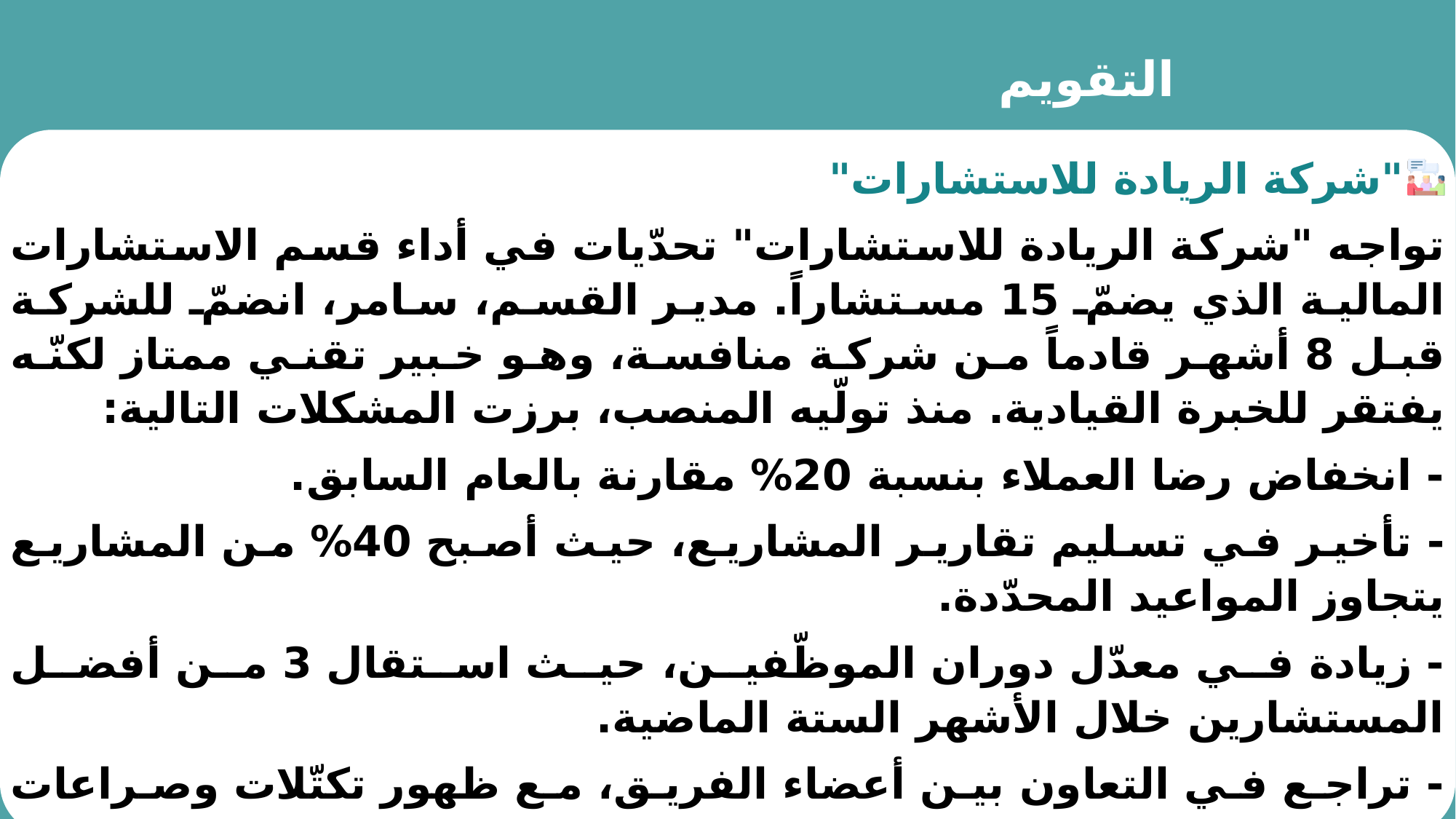

التقويم

"شركة الريادة للاستشارات"
تواجه "شركة الريادة للاستشارات" تحدّيات في أداء قسم الاستشارات المالية الذي يضمّ 15 مستشاراً. مدير القسم، سامر، انضمّ للشركة قبل 8 أشهر قادماً من شركة منافسة، وهو خبير تقني ممتاز لكنّه يفتقر للخبرة القيادية. منذ تولّيه المنصب، برزت المشكلات التالية:
- انخفاض رضا العملاء بنسبة 20% مقارنة بالعام السابق.
- تأخير في تسليم تقارير المشاريع، حيث أصبح 40% من المشاريع يتجاوز المواعيد المحدّدة.
- زيادة في معدّل دوران الموظّفين، حيث استقال 3 من أفضل المستشارين خلال الأشهر الستة الماضية.
- تراجع في التعاون بين أعضاء الفريق، مع ظهور تكتّلات وصراعات داخلية.
يتّخذ سامر معظم القرارات بشكل منفرد دون استشارة الفريق. يركّز في تقييمه للموظّفين على الساعات التي يقضونها في المكتب أكثر من جودة العمل ورضا العملاء. نادراً ما يقدّم تغذية راجعة للفريق، وعندما يفعل، تكون غالباً سلبية وغير محدّدة. لم يضع خطة واضحة للقسم، وأهدافه غير معلنة للفريق. رغم هذه التحدّيات، يعتقد سامر أنّه يؤدّي عمله بشكل جيّد، ويُرجع المشكلات إلى "مقاومة التغيير" من الفريق.